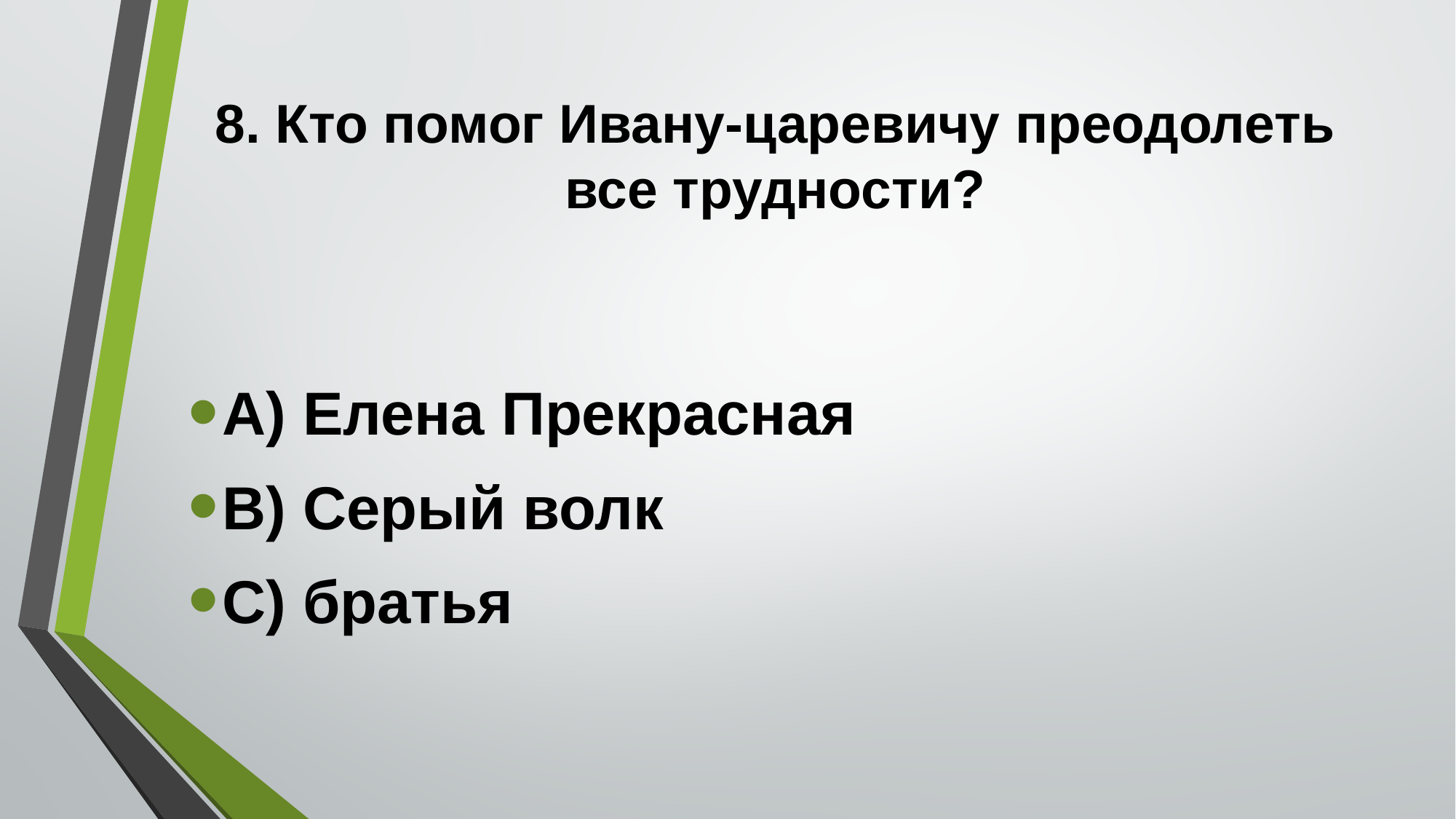

# 8. Кто помог Ивану-царевичу преодолеть все трудности?
А) Елена Прекрасная
В) Серый волк
С) братья